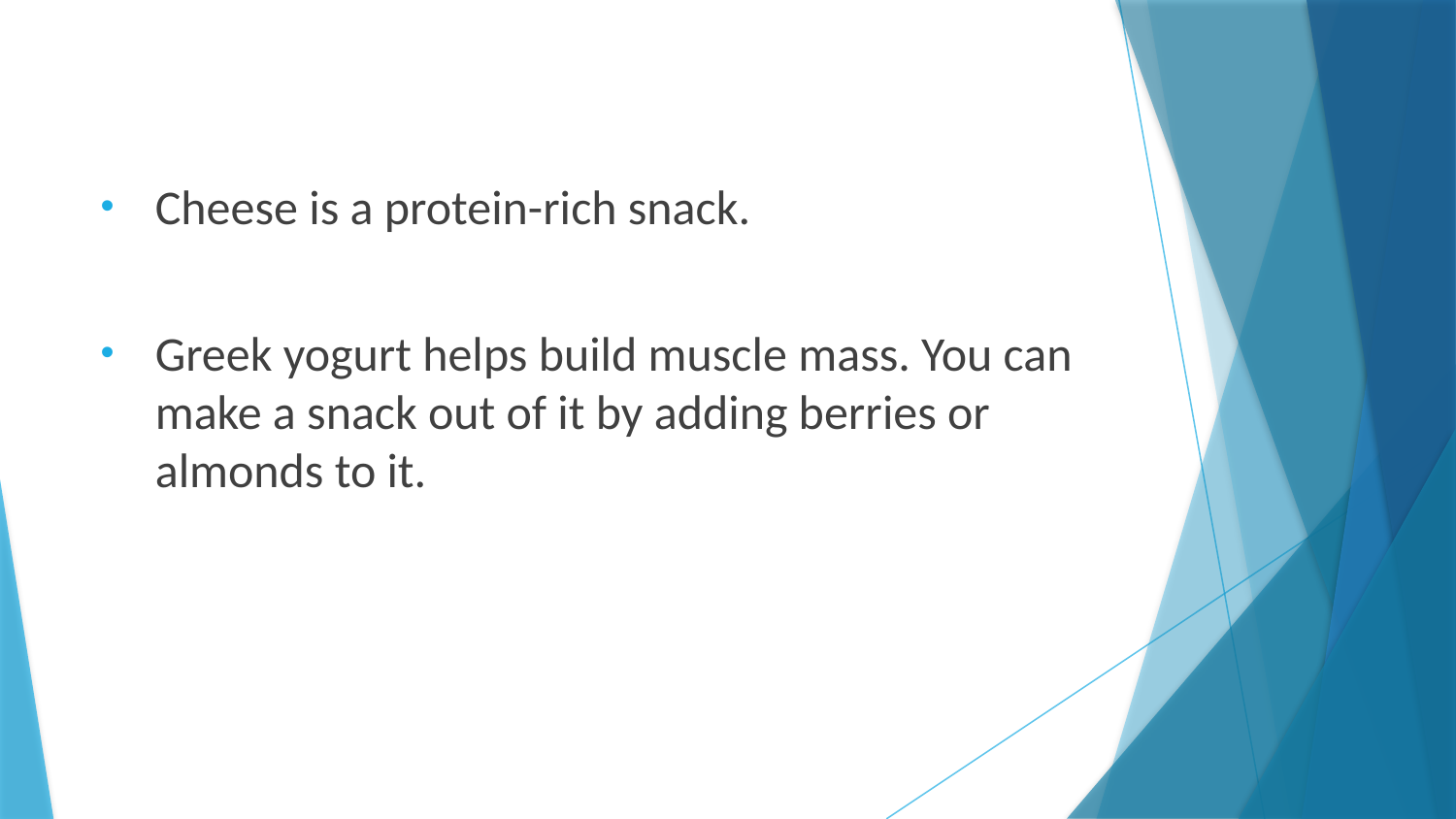

Cheese is a protein-rich snack.

Greek yogurt helps build muscle mass. You can make a snack out of it by adding berries or almonds to it.